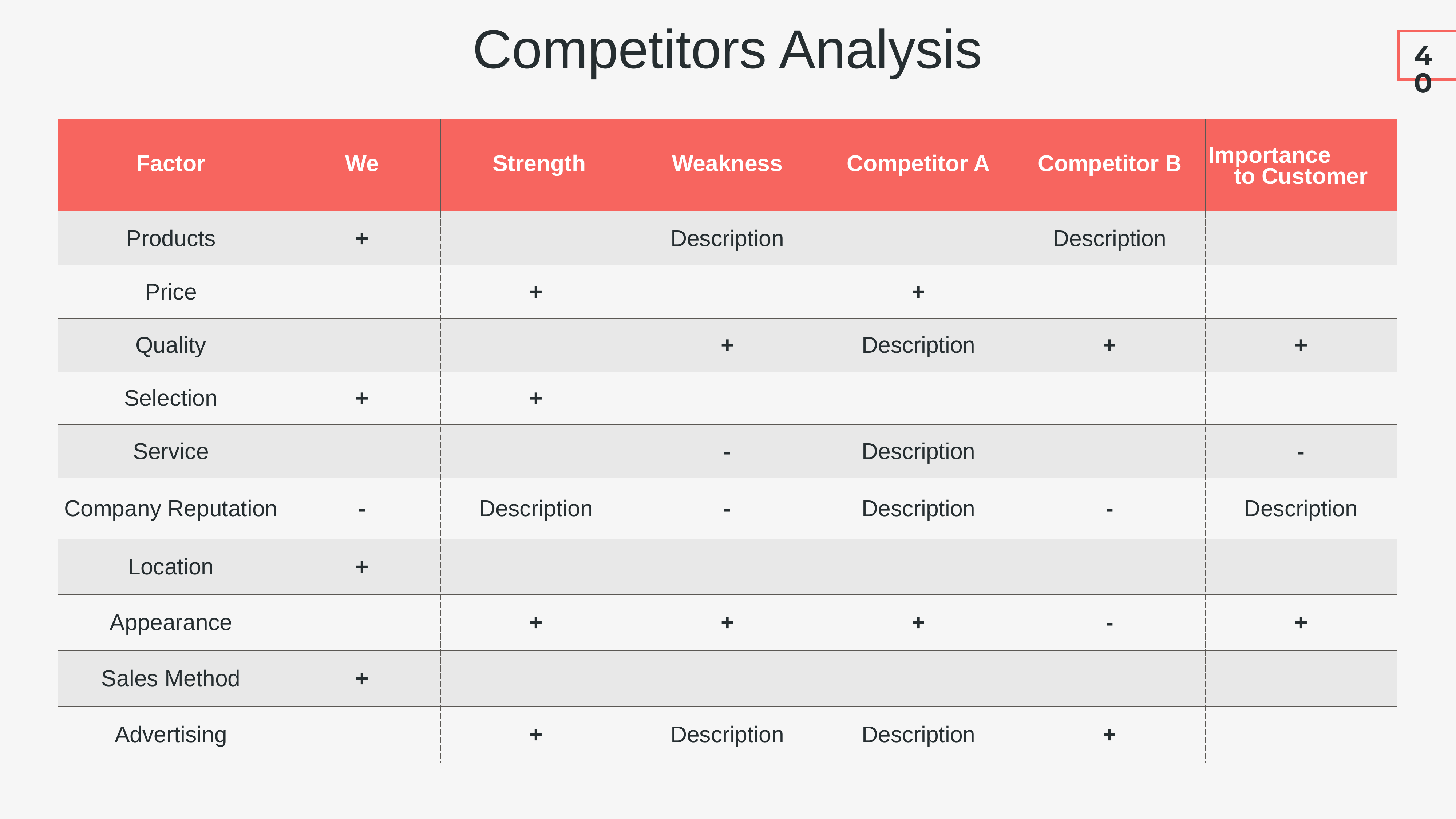

Competitors Analysis
40
| Factor | We | Strength | Weakness | Competitor A | Competitor B | Importance to Customer |
| --- | --- | --- | --- | --- | --- | --- |
| Products | + |  | Description |  | Description |  |
| Price |  | + |  | + |  |  |
| Quality |  |  | + | Description | + | + |
| Selection | + | + |  |  |  |  |
| Service |  |  | - | Description |  | - |
| Company Reputation | - | Description | - | Description | - | Description |
| Location | + |  |  |  |  |  |
| Appearance |  | + | + | + | - | + |
| Sales Method | + |  |  |  |  |  |
| Advertising |  | + | Description | Description | + |  |